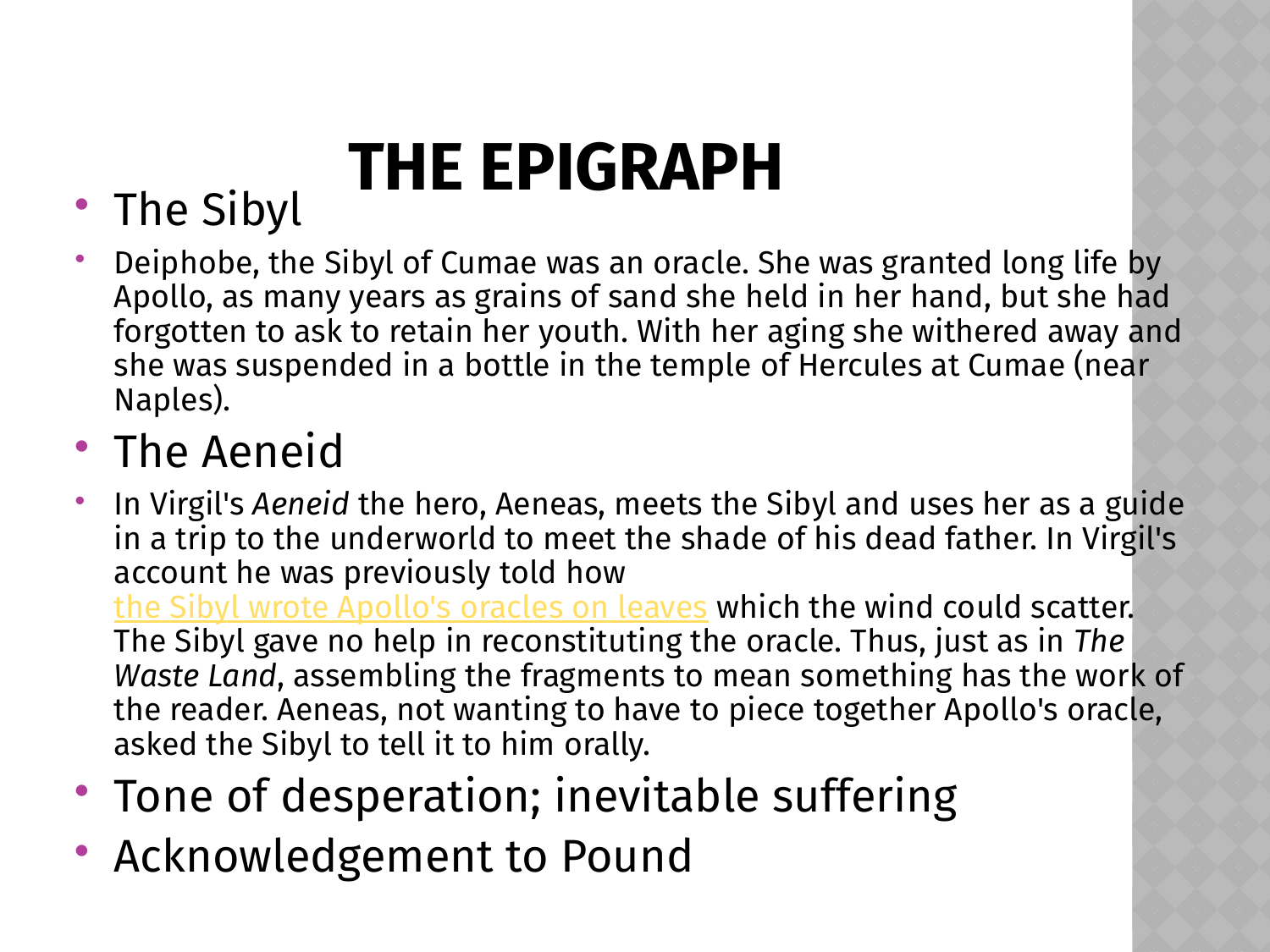

# The Epigraph
The Sibyl
Deiphobe, the Sibyl of Cumae was an oracle. She was granted long life by Apollo, as many years as grains of sand she held in her hand, but she had forgotten to ask to retain her youth. With her aging she withered away and she was suspended in a bottle in the temple of Hercules at Cumae (near Naples).
The Aeneid
In Virgil's Aeneid the hero, Aeneas, meets the Sibyl and uses her as a guide in a trip to the underworld to meet the shade of his dead father. In Virgil's account he was previously told how the Sibyl wrote Apollo's oracles on leaves which the wind could scatter. The Sibyl gave no help in reconstituting the oracle. Thus, just as in The Waste Land, assembling the fragments to mean something has the work of the reader. Aeneas, not wanting to have to piece together Apollo's oracle, asked the Sibyl to tell it to him orally.
Tone of desperation; inevitable suffering
Acknowledgement to Pound